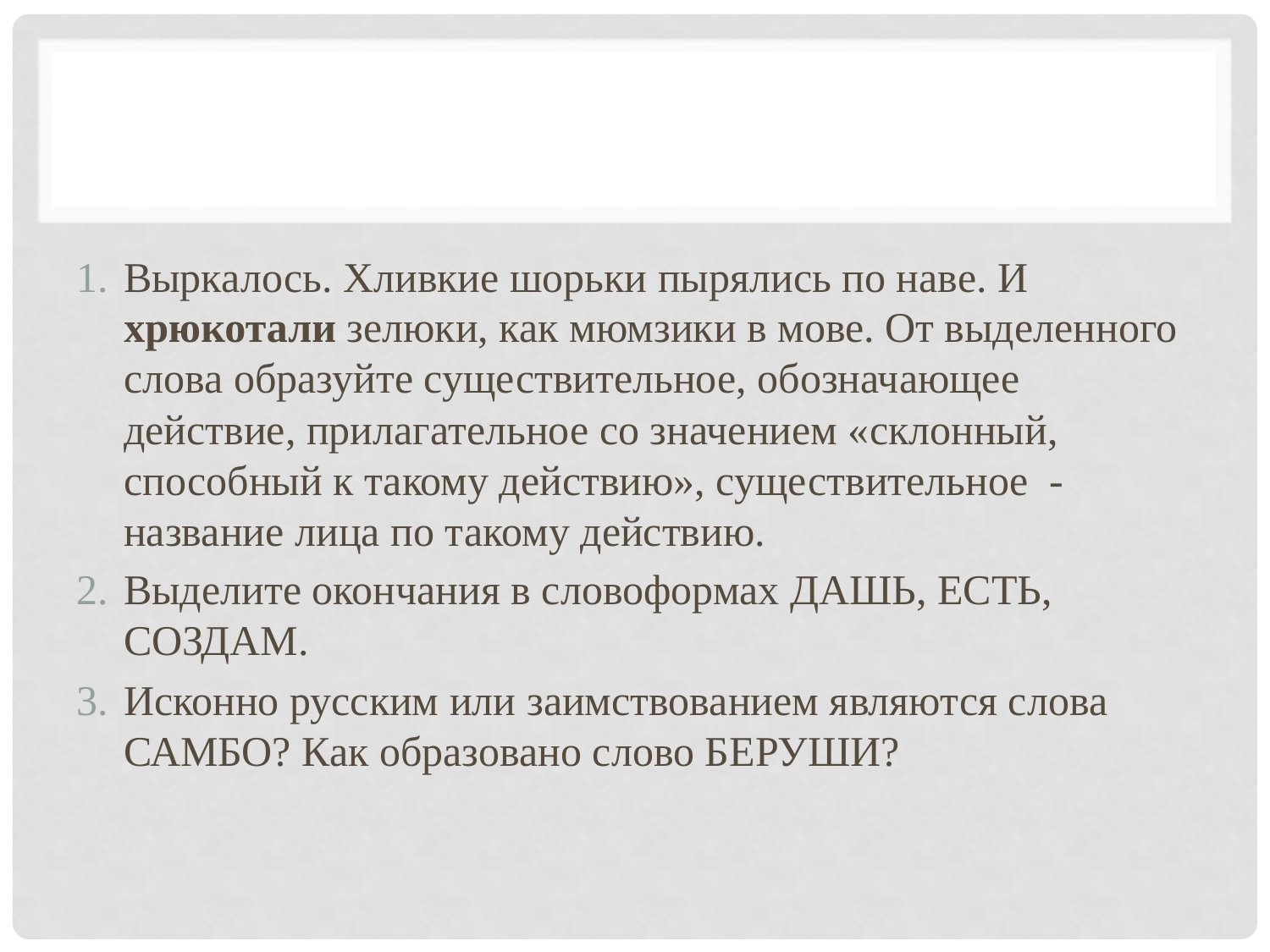

#
Выркалось. Хливкие шорьки пырялись по наве. И хрюкотали зелюки, как мюмзики в мове. От выделенного слова образуйте существительное, обозначающее действие, прилагательное со значением «склонный, способный к такому действию», существительное  - название лица по такому действию.
Выделите окончания в словоформах ДАШЬ, ЕСТЬ, СОЗДАМ.
Исконно русским или заимствованием являются слова САМБО? Как образовано слово БЕРУШИ?